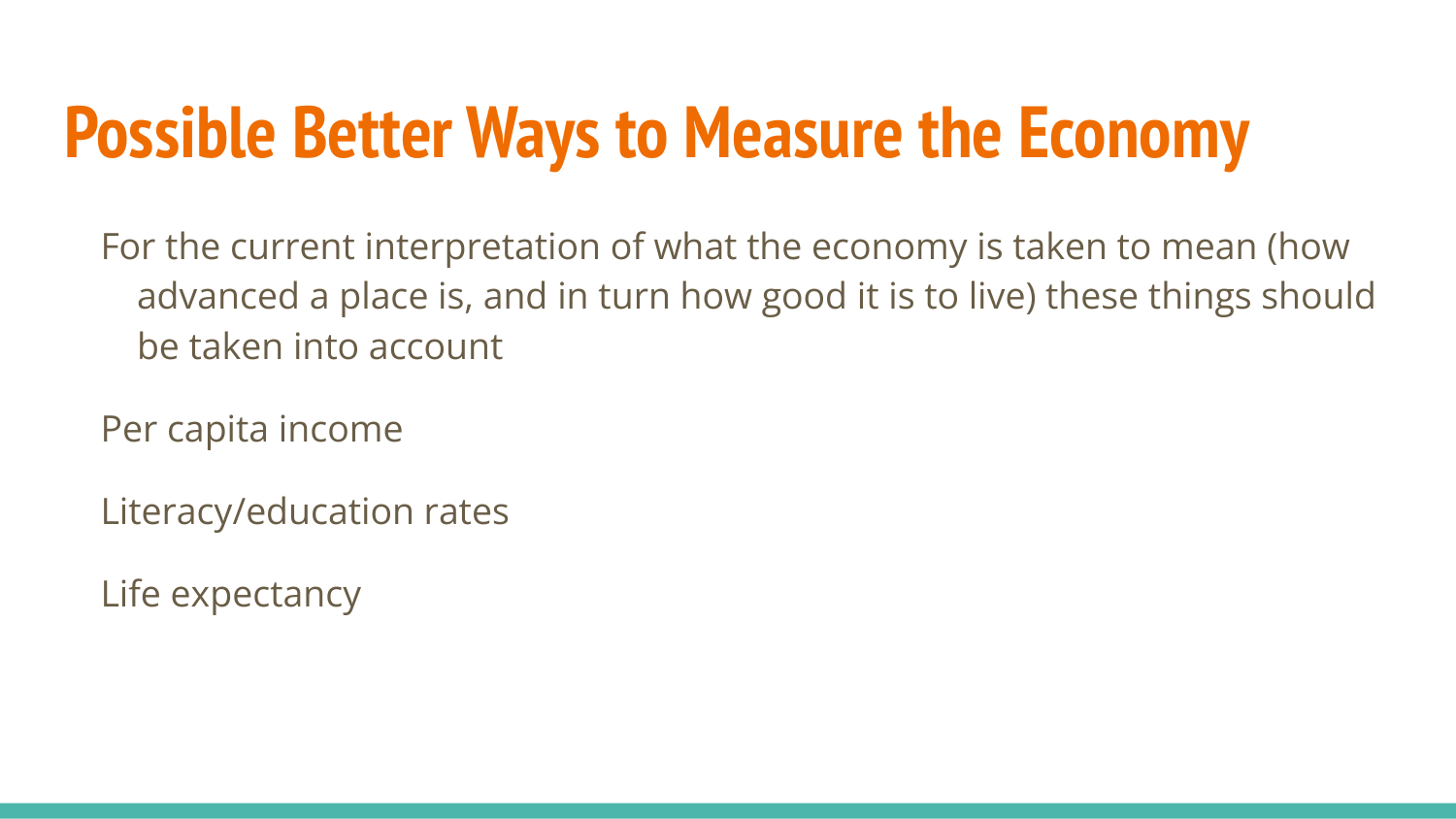

# Possible Better Ways to Measure the Economy
For the current interpretation of what the economy is taken to mean (how advanced a place is, and in turn how good it is to live) these things should be taken into account
Per capita income
Literacy/education rates
Life expectancy